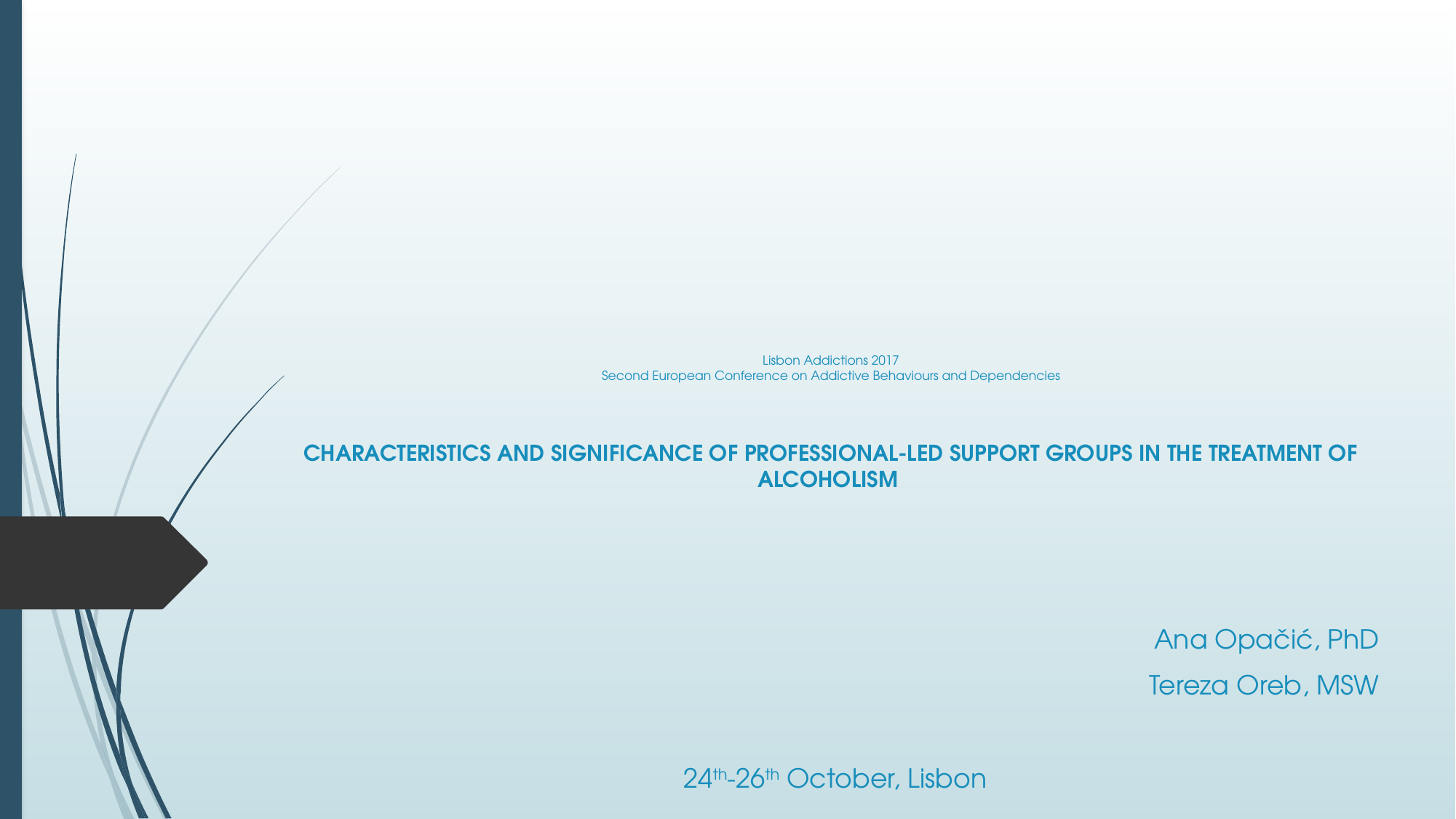

# Lisbon Addictions 2017 Second European Conference on Addictive Behaviours and Dependencies CHARACTERISTICS AND SIGNIFICANCE OF PROFESSIONAL-LED SUPPORT GROUPS IN THE TREATMENT OF ALCOHOLISM

Ana Opačić, PhD
Tereza Oreb, MSW

24th-26th October, Lisbon